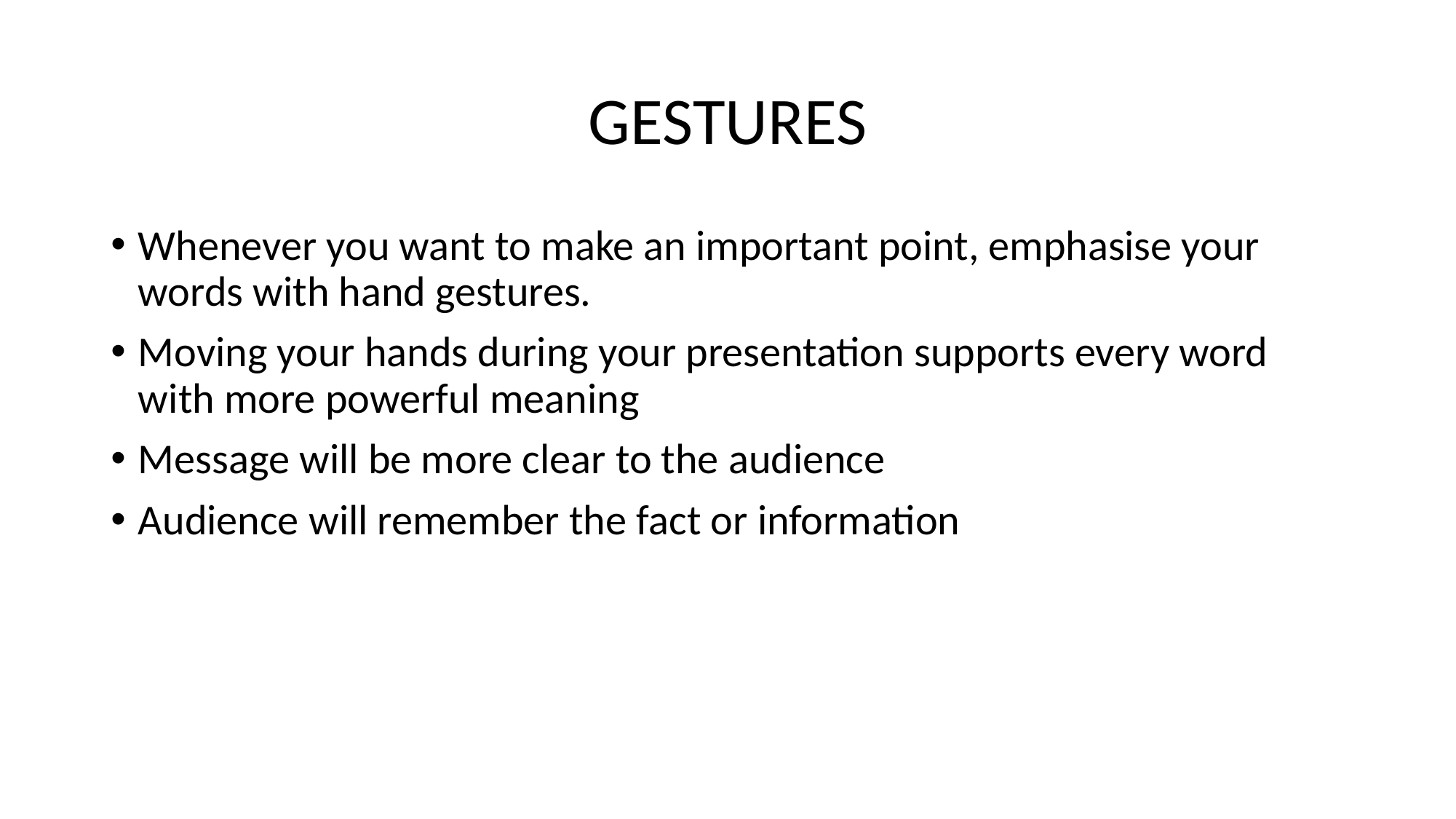

# GESTURES
Whenever you want to make an important point, emphasise your words with hand gestures.
Moving your hands during your presentation supports every word with more powerful meaning
Message will be more clear to the audience
Audience will remember the fact or information